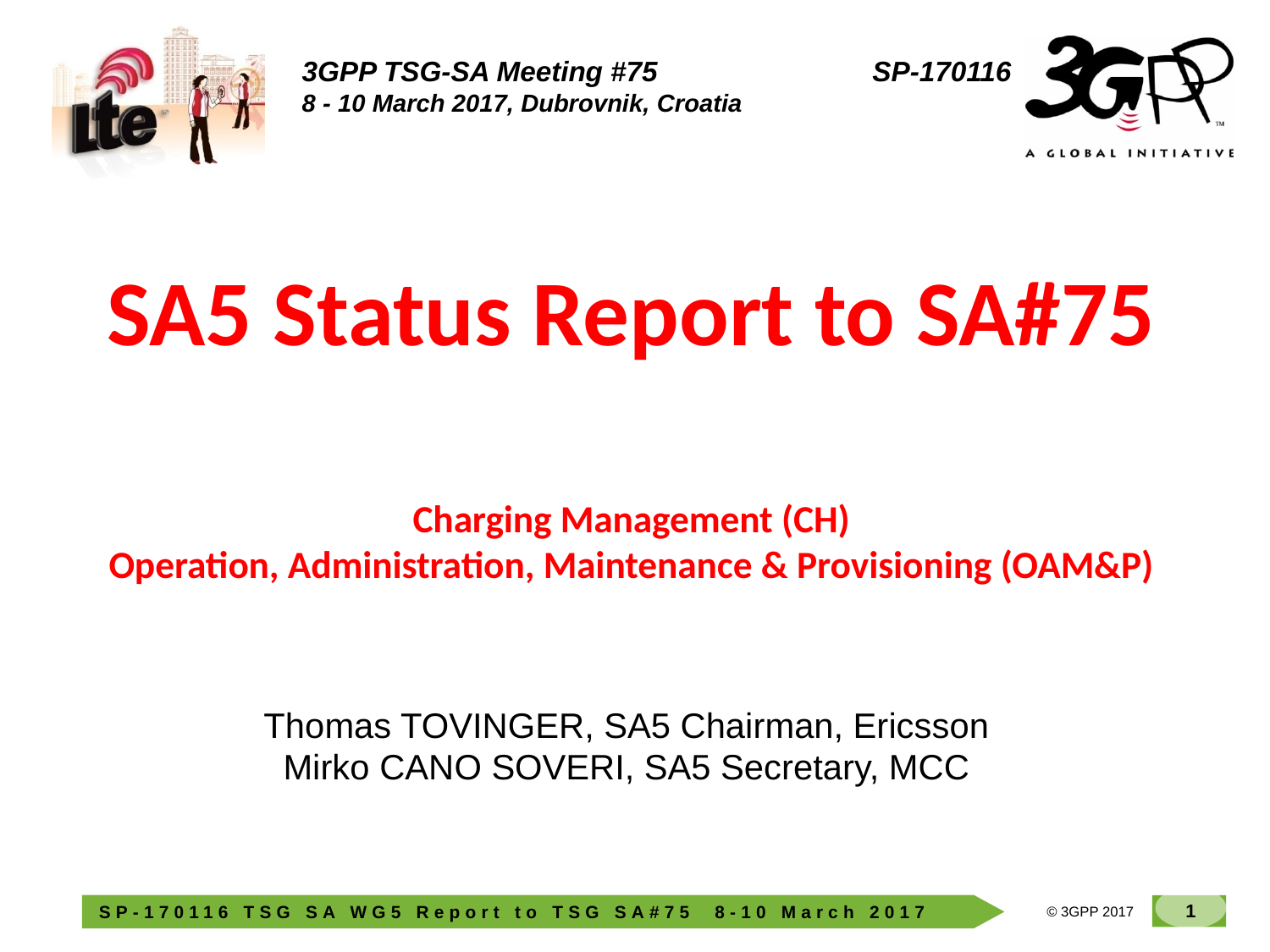

3GPP TSG-SA Meeting #75		        SP-170116 8 - 10 March 2017, Dubrovnik, Croatia
# SA5 Status Report to SA#75 Charging Management (CH) Operation, Administration, Maintenance & Provisioning (OAM&P)
Thomas TOVINGER, SA5 Chairman, Ericsson
Mirko CANO SOVERI, SA5 Secretary, MCC